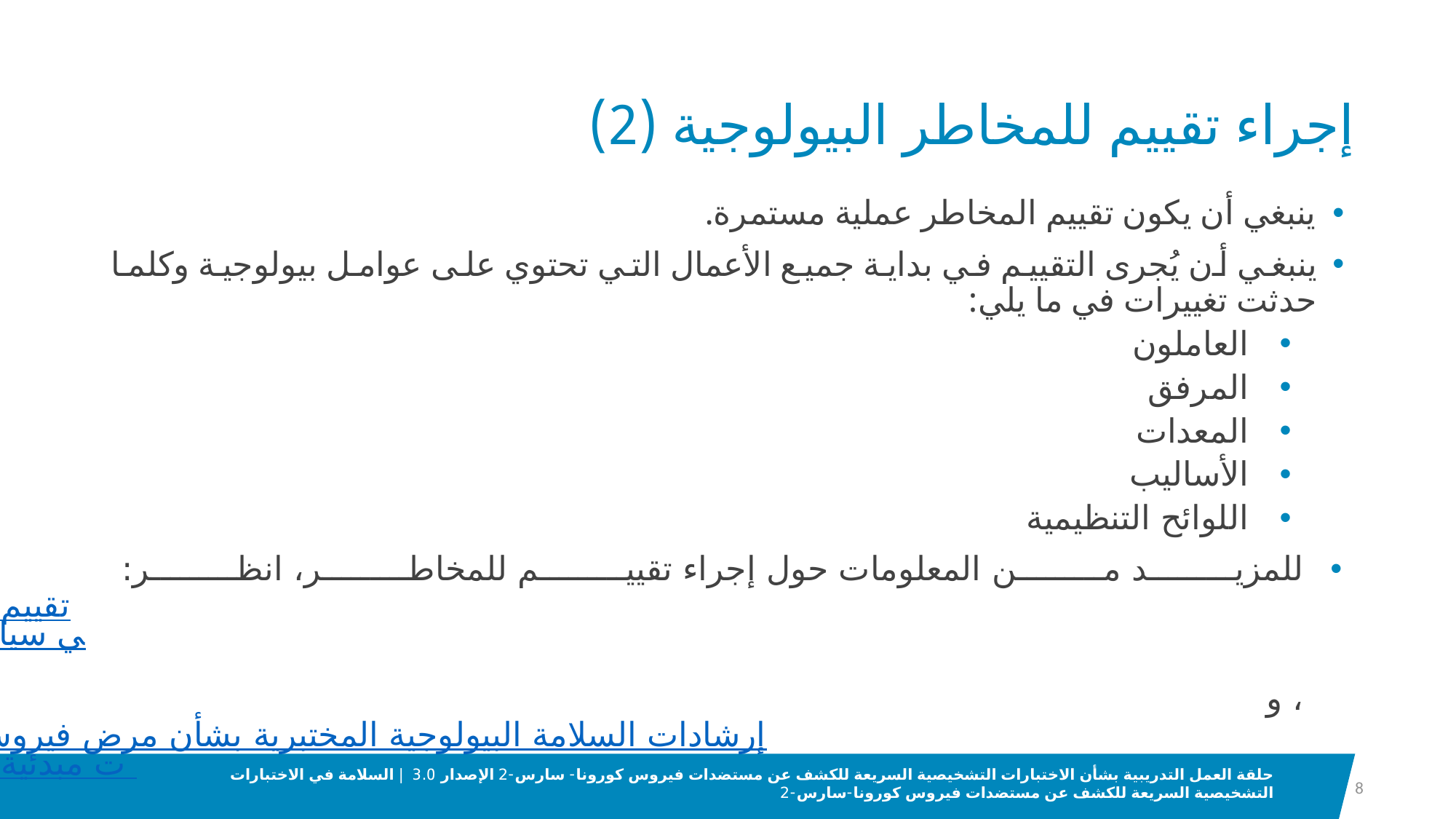

# إجراء تقييم للمخاطر البيولوجية (2)
ينبغي أن يكون تقييم المخاطر عملية مستمرة.
ينبغي أن يُجرى التقييم في بداية جميع الأعمال التي تحتوي على عوامل بيولوجية وكلما حدثت تغييرات في ما يلي:
العاملون
المرفق
المعدات‬ ‬‬‬‬‬‬‬‬‬‬‬‬
الأساليب
اللوائح التنظيمية
للمزيد من المعلومات حول إجراء تقييم للمخاطر، انظر: تقييم المخاطر والتدبير العلاجي للعاملين في مجال الرعاية الصحية المعرّضين للعدوى في سياق جائحة كوفيد-19: إرشادات مبدئية، 19 آذار/مارس 2020، و9 أيلول/سبتمبر 2020، وإرشادات السلامة البيولوجية المختبرية بشأن مرض فيروس كورونا (كوفيد-19): إرشادات مبدئية، 28 كانون الثاني/يناير 2021

8
حلقة العمل التدريبية بشأن الاختبارات التشخيصية السريعة للكشف عن مستضدات فيروس كورونا- سارس-2 الإصدار 3.0 | السلامة في الاختبارات التشخيصية السريعة للكشف عن مستضدات فيروس كورونا-سارس-2